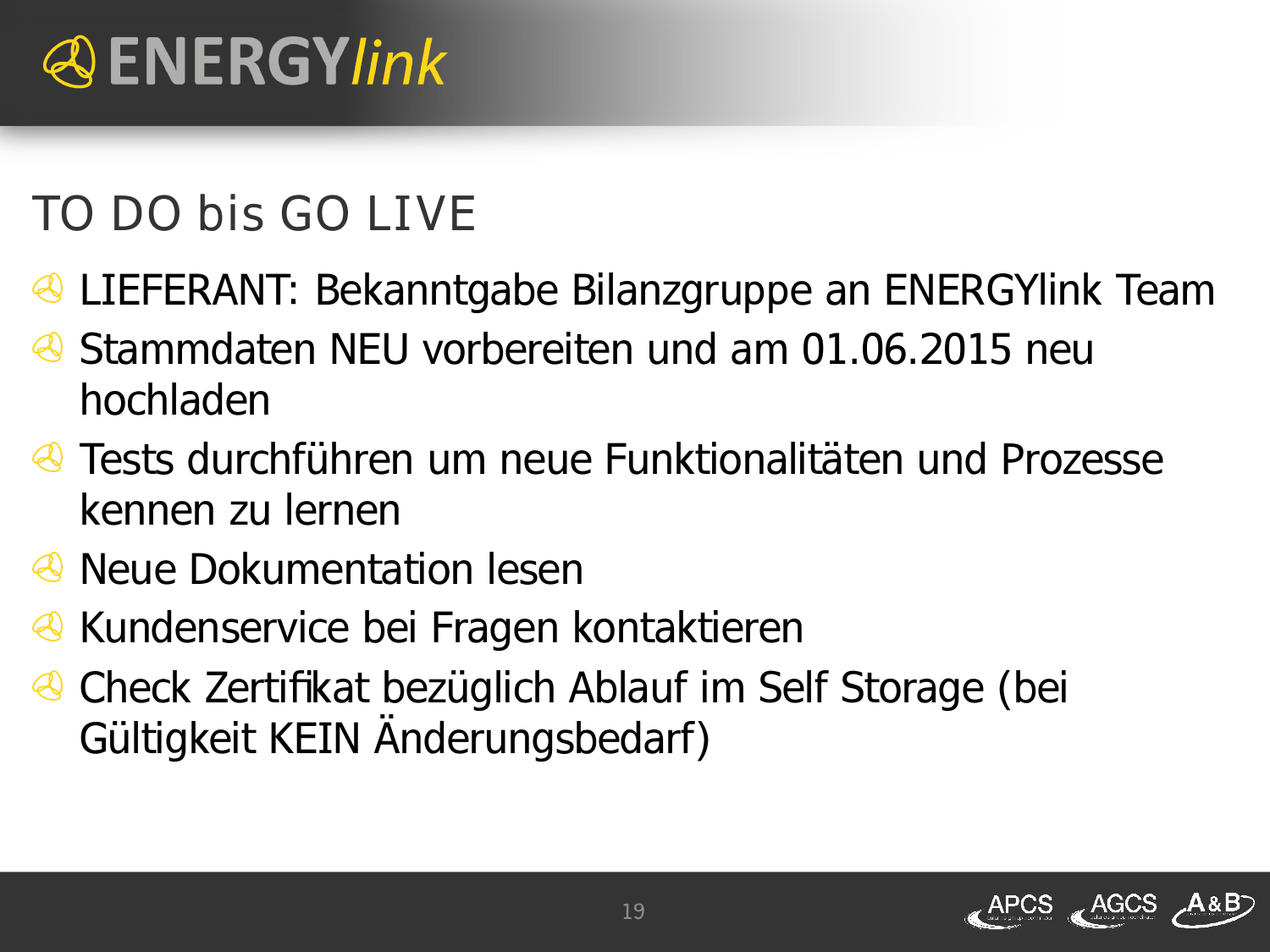

# TO DO bis GO LIVE
LIEFERANT: Bekanntgabe Bilanzgruppe an ENERGYlink Team
Stammdaten NEU vorbereiten und am 01.06.2015 neu hochladen
Tests durchführen um neue Funktionalitäten und Prozesse kennen zu lernen
Neue Dokumentation lesen
Kundenservice bei Fragen kontaktieren
Check Zertifikat bezüglich Ablauf im Self Storage (bei Gültigkeit KEIN Änderungsbedarf)

19